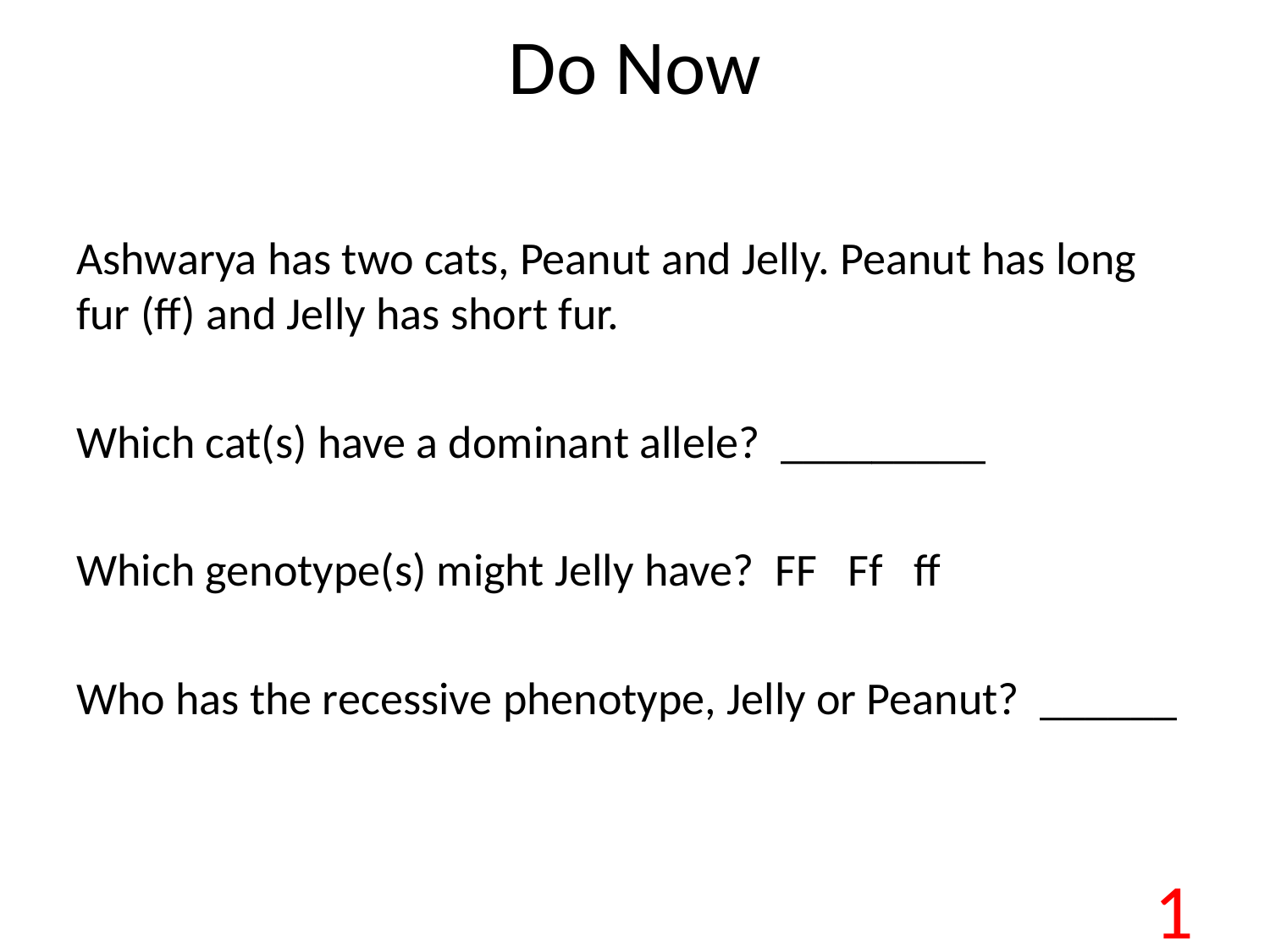

# Do Now
Ashwarya has two cats, Peanut and Jelly. Peanut has long fur (ff) and Jelly has short fur.

Which cat(s) have a dominant allele?  _________

Which genotype(s) might Jelly have?  FF   Ff   ff

Who has the recessive phenotype, Jelly or Peanut?  ______
1